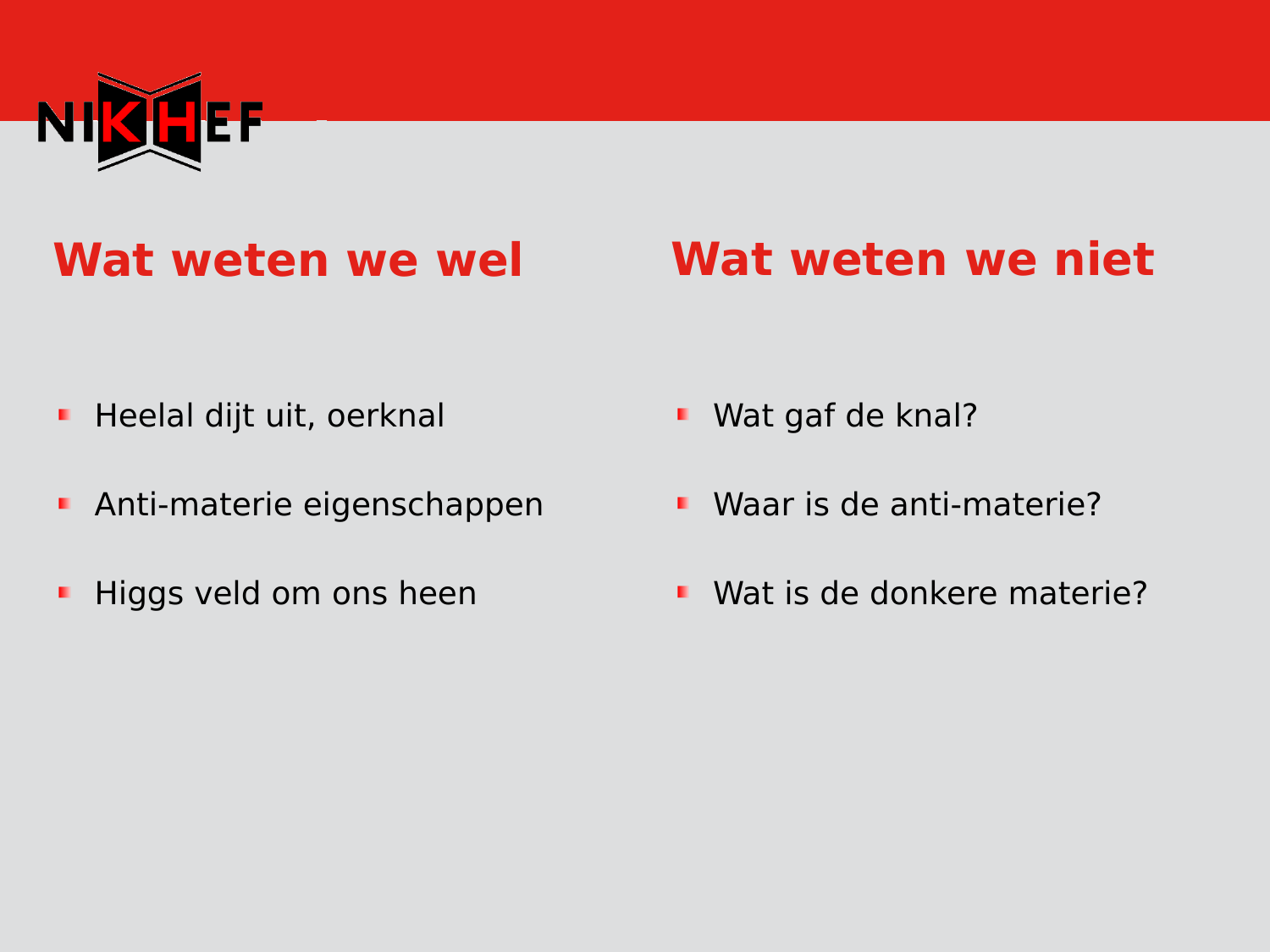

Wat weten we niet
# Wat weten we wel
Wat gaf de knal?

Waar is de anti-materie?

Wat is de donkere materie?
Heelal dijt uit, oerknal

Anti-materie eigenschappen

Higgs veld om ons heen